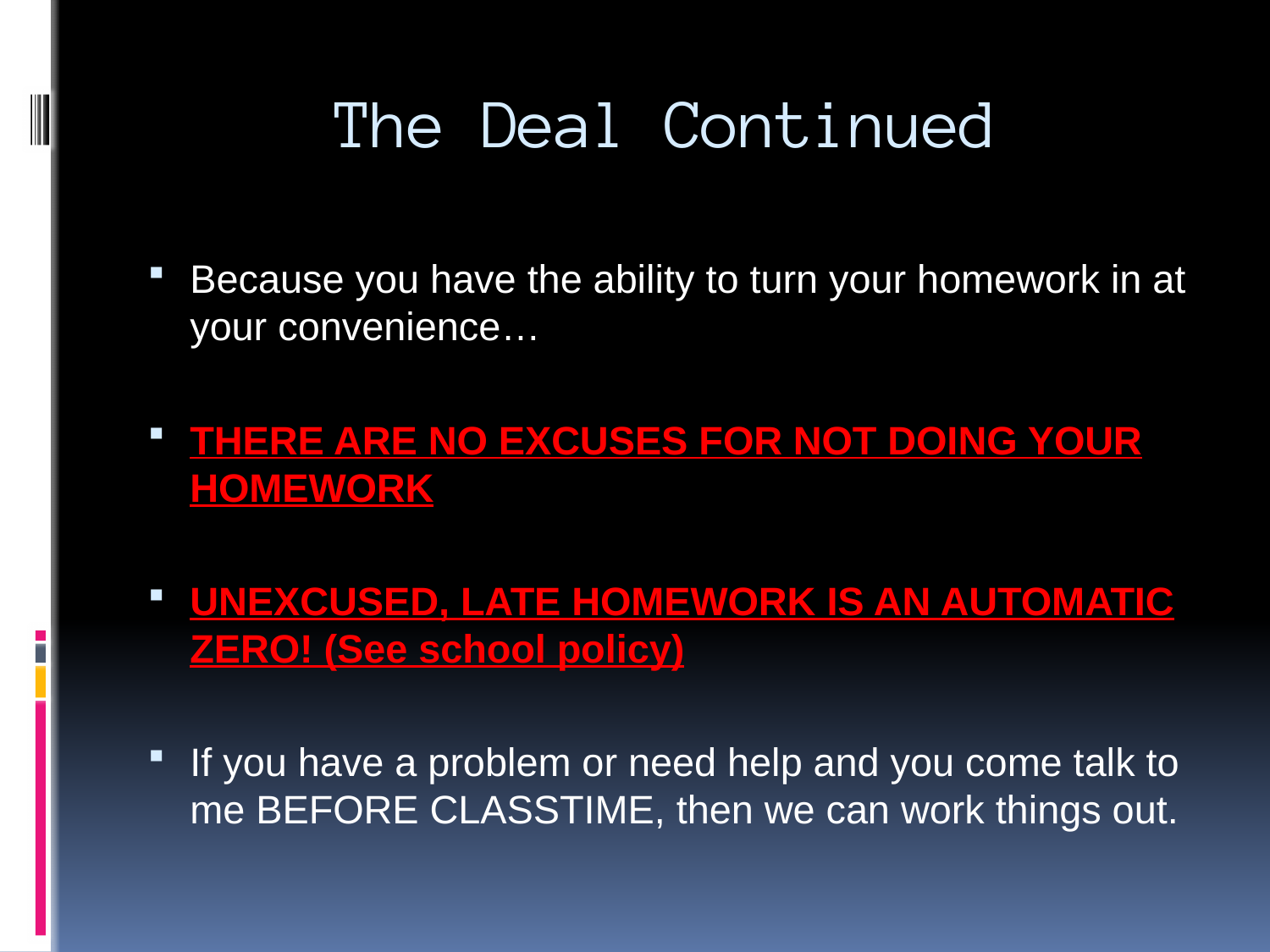

# The Deal Continued
Because you have the ability to turn your homework in at your convenience…

THERE ARE NO EXCUSES FOR NOT DOING YOUR HOMEWORK

UNEXCUSED, LATE HOMEWORK IS AN AUTOMATIC ZERO! (See school policy)

If you have a problem or need help and you come talk to me BEFORE CLASSTIME, then we can work things out.